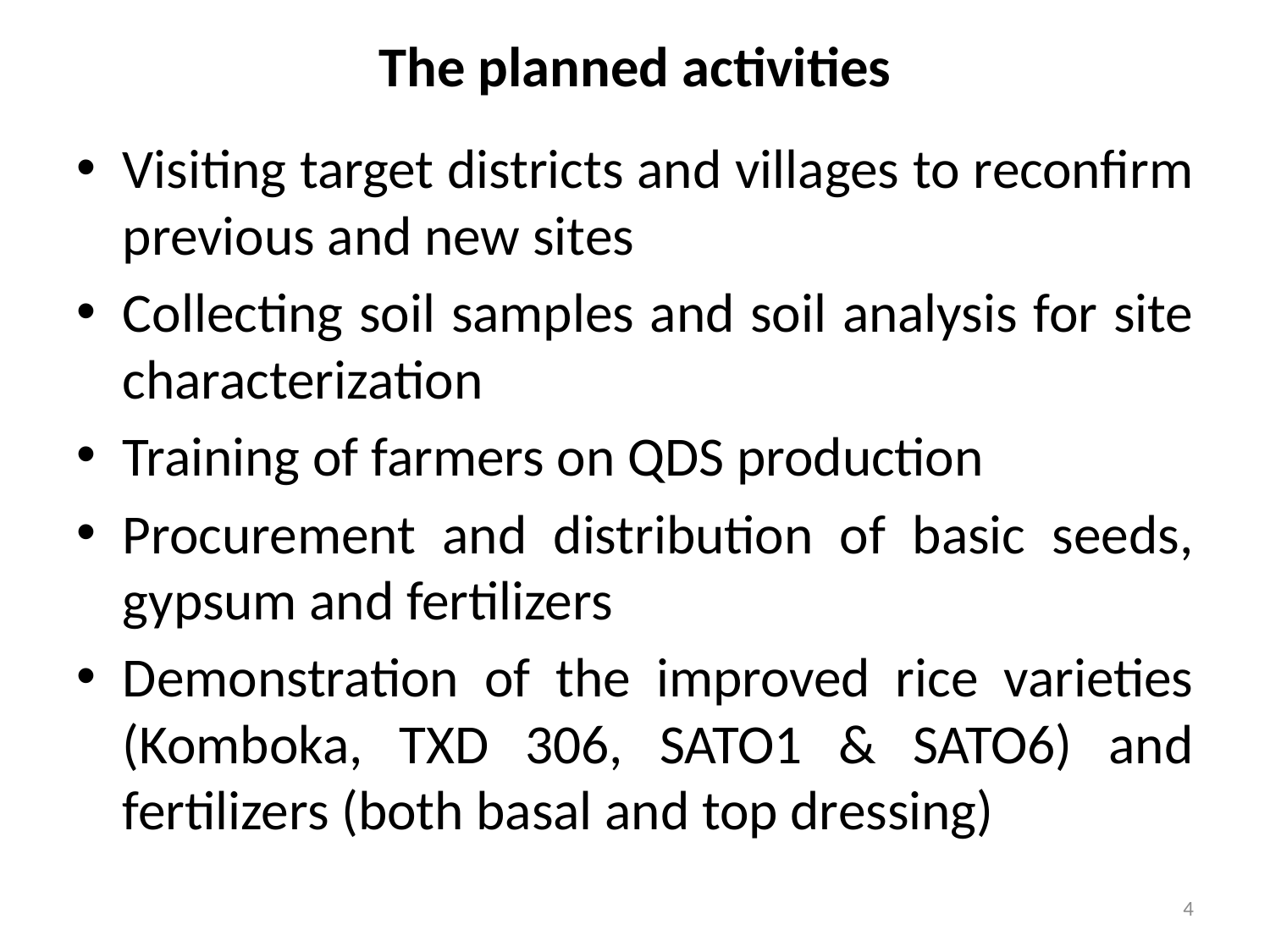

# The planned activities
Visiting target districts and villages to reconfirm previous and new sites
Collecting soil samples and soil analysis for site characterization
Training of farmers on QDS production
Procurement and distribution of basic seeds, gypsum and fertilizers
Demonstration of the improved rice varieties (Komboka, TXD 306, SATO1 & SATO6) and fertilizers (both basal and top dressing)

4